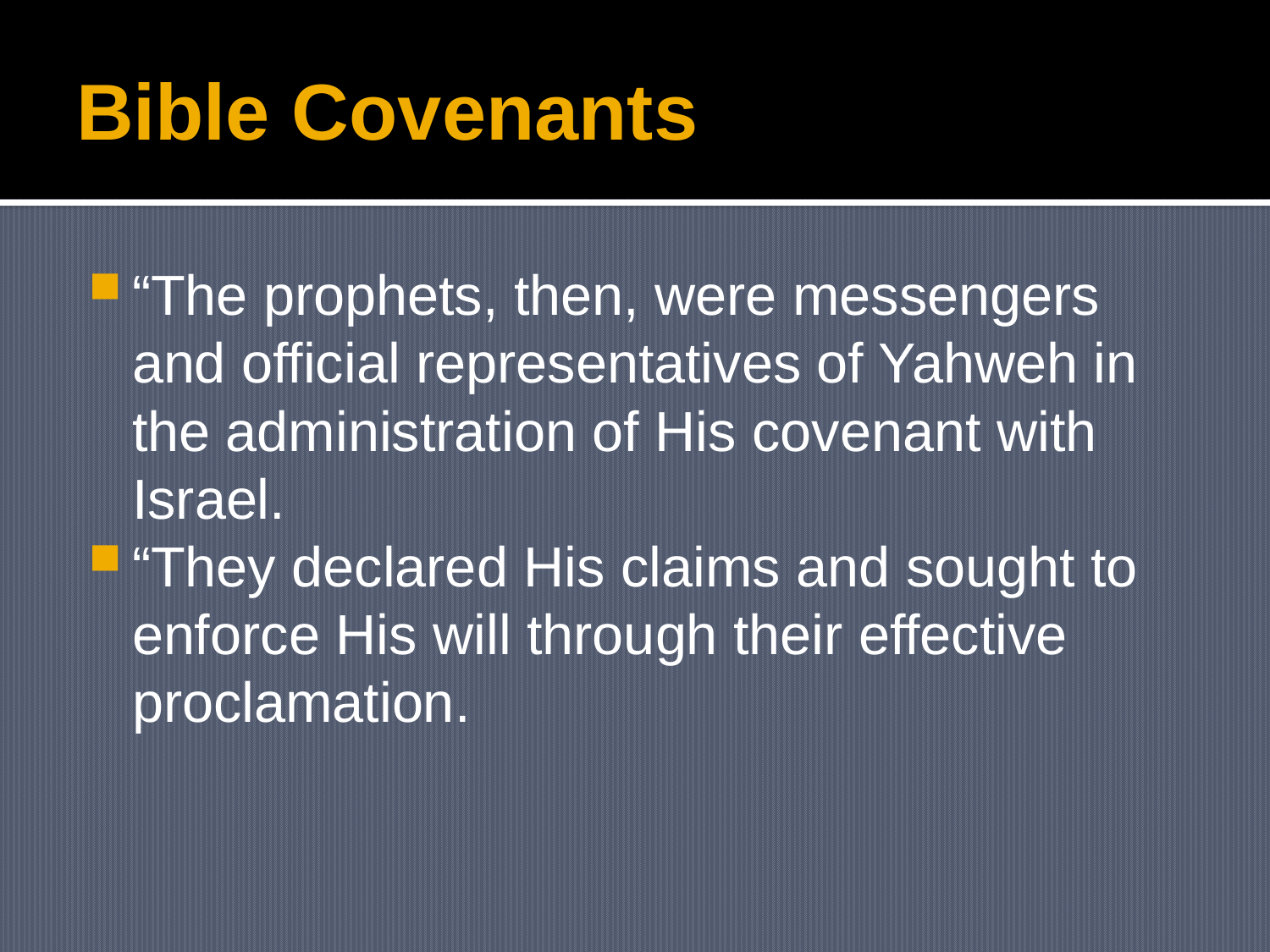

# Bible Covenants
“The prophets, then, were messengers and official representatives of Yahweh in the administration of His covenant with Israel.
“They declared His claims and sought to enforce His will through their effective proclamation.